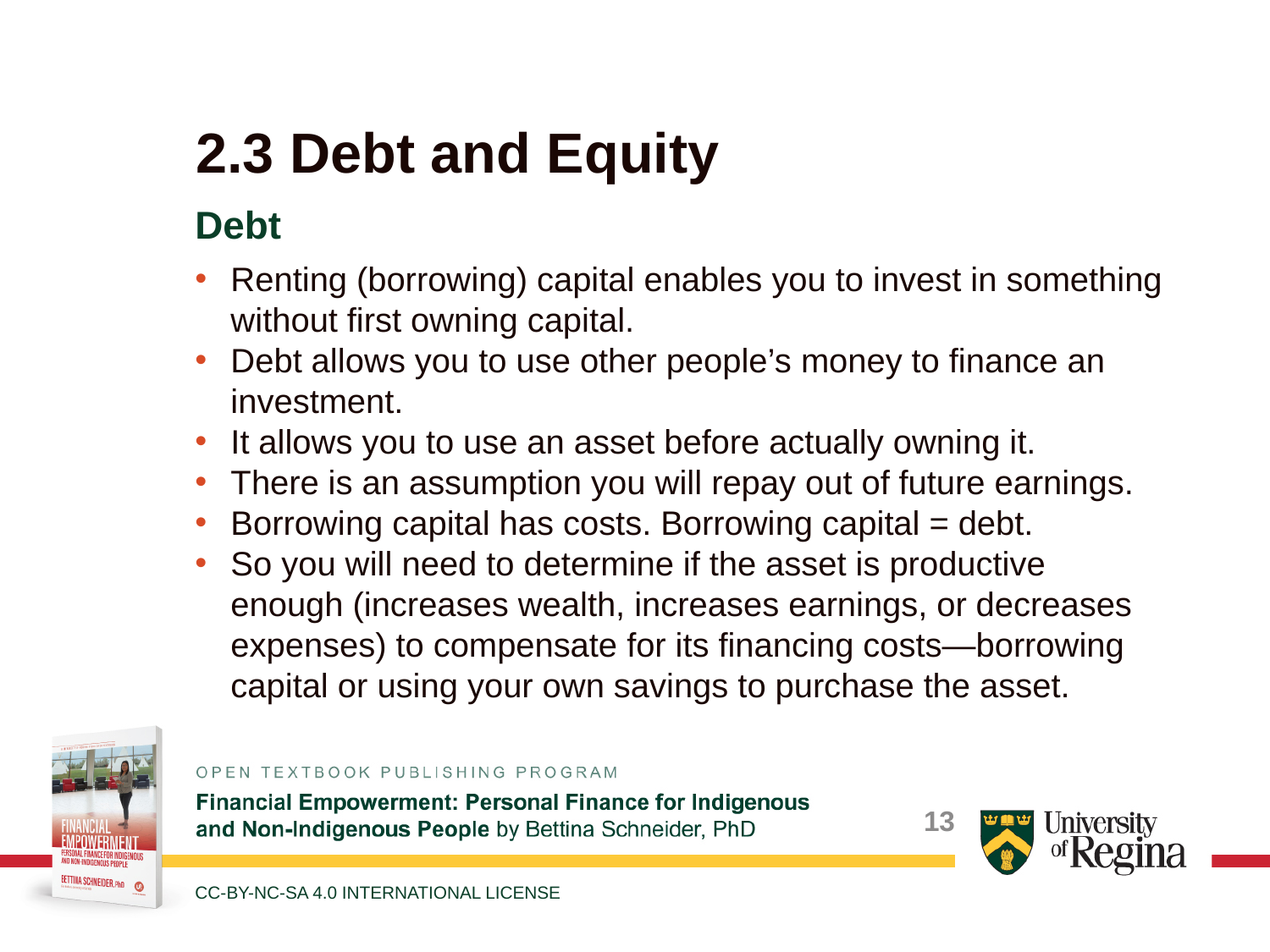

# 2.3 Debt and Equity
Debt
Renting (borrowing) capital enables you to invest in something without first owning capital.
Debt allows you to use other people’s money to finance an investment.
It allows you to use an asset before actually owning it.
There is an assumption you will repay out of future earnings.
Borrowing capital has costs. Borrowing capital = debt.
So you will need to determine if the asset is productive enough (increases wealth, increases earnings, or decreases expenses) to compensate for its financing costs—borrowing capital or using your own savings to purchase the asset.

CC-BY-NC-SA 4.0 INTERNATIONAL LICENSE